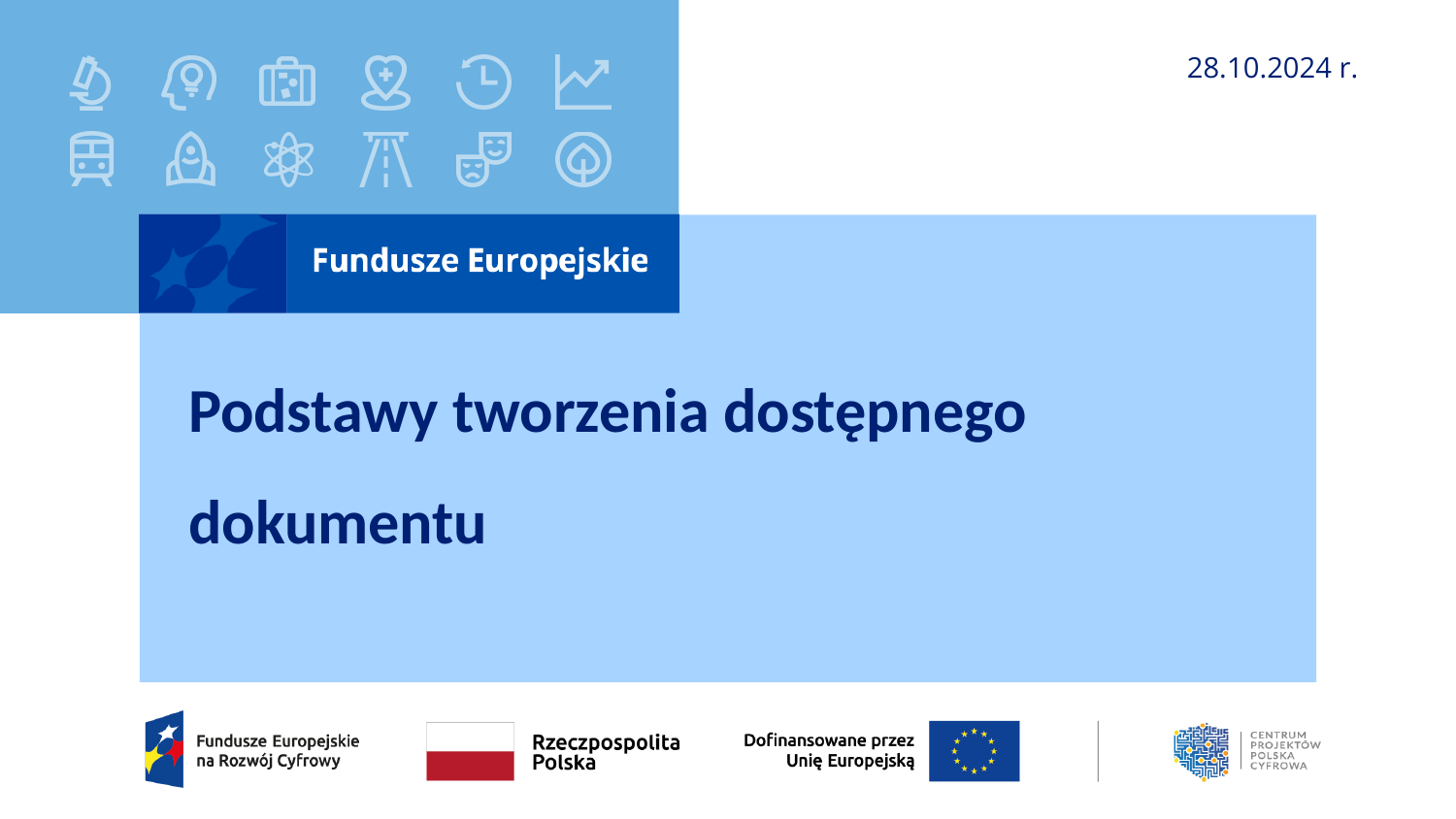

28.10.2024 r.
# Podstawy tworzenia dostępnego dokumentu